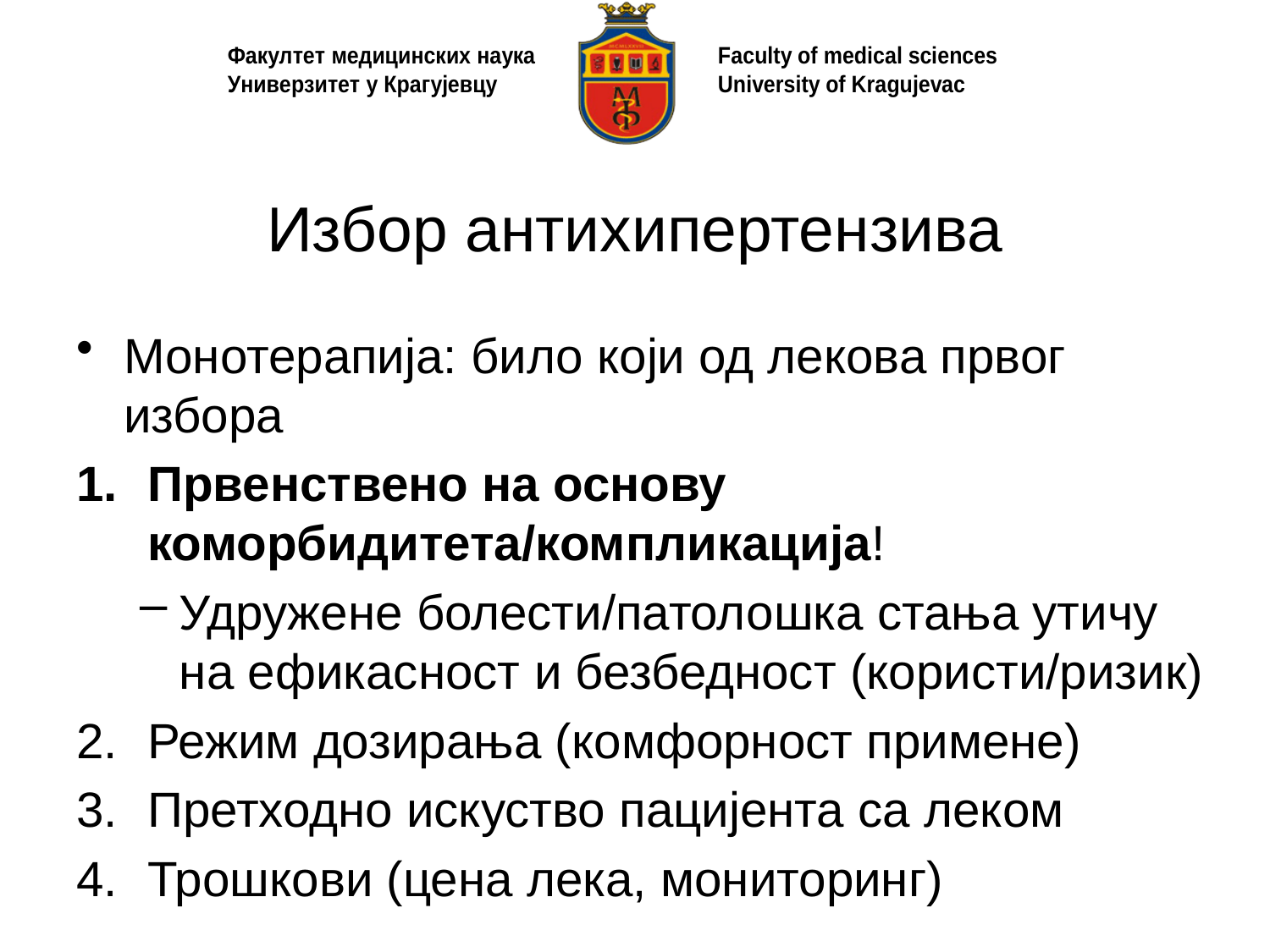

# Избор антихипертензива
Монотерапија: било који од лекова првог избора
Првенствено на основу коморбидитета/компликација!
Удружене болести/патолошка стања утичу на ефикасност и безбедност (користи/ризик)
Режим дозирања (комфорност примене)
Претходно искуство пацијента са леком
Трошкови (цена лека, мониторинг)